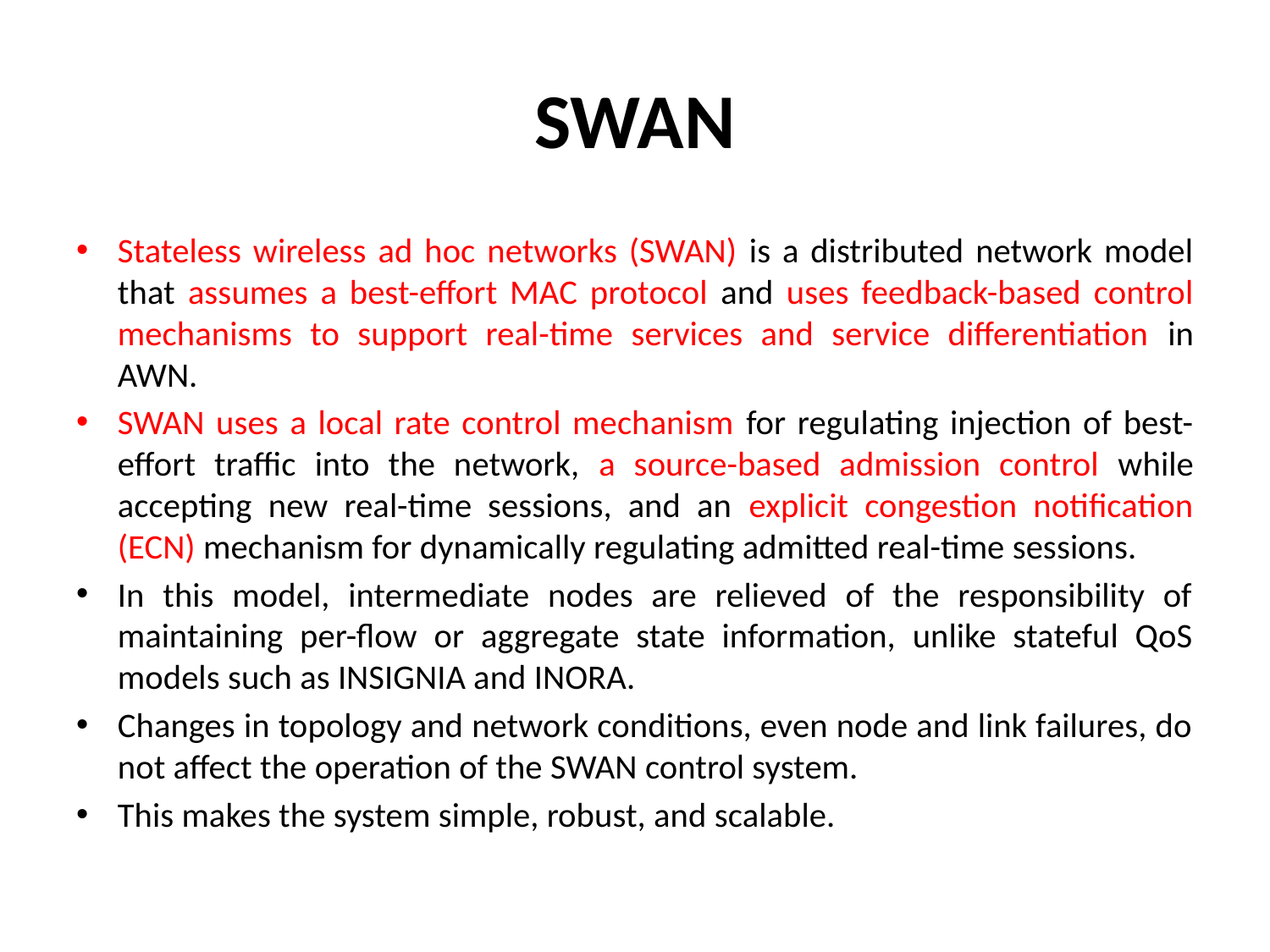

# SWAN
Stateless wireless ad hoc networks (SWAN) is a distributed network model that assumes a best-effort MAC protocol and uses feedback-based control mechanisms to support real-time services and service differentiation in AWN.
SWAN uses a local rate control mechanism for regulating injection of best-effort traffic into the network, a source-based admission control while accepting new real-time sessions, and an explicit congestion notification (ECN) mechanism for dynamically regulating admitted real-time sessions.
In this model, intermediate nodes are relieved of the responsibility of maintaining per-flow or aggregate state information, unlike stateful QoS models such as INSIGNIA and INORA.
Changes in topology and network conditions, even node and link failures, do not affect the operation of the SWAN control system.
This makes the system simple, robust, and scalable.